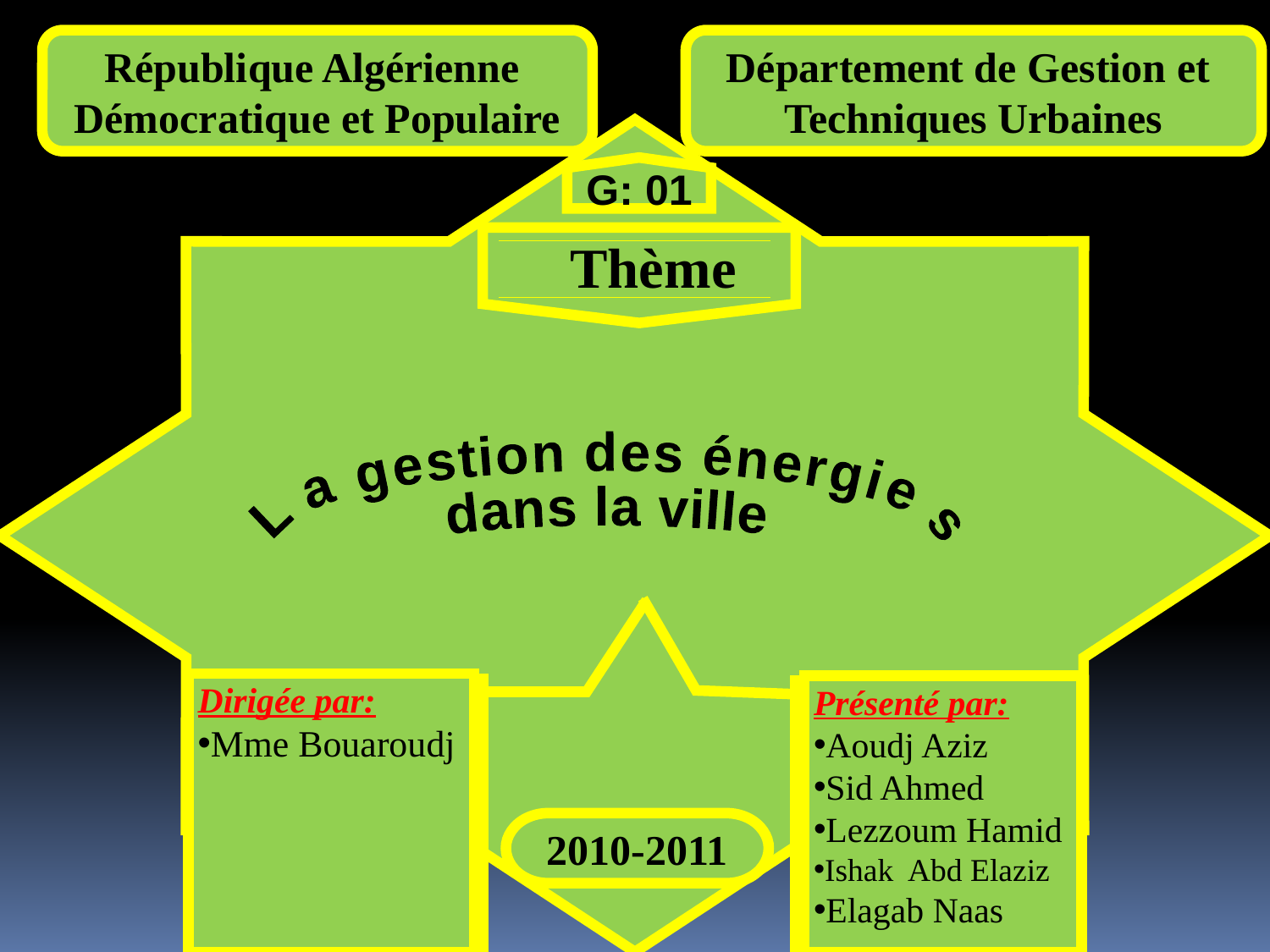

République Algérienne
Démocratique et Populaire
Département de Gestion et
Techniques Urbaines

G: 01
  Thème

 La gestion des énergies
dans la ville

Dirigée par:
Mme Bouaroudj
Présenté par:
Aoudj Aziz
Sid Ahmed
Lezzoum Hamid
Ishak  Abd Elaziz
Elagab Naas

2010-2011